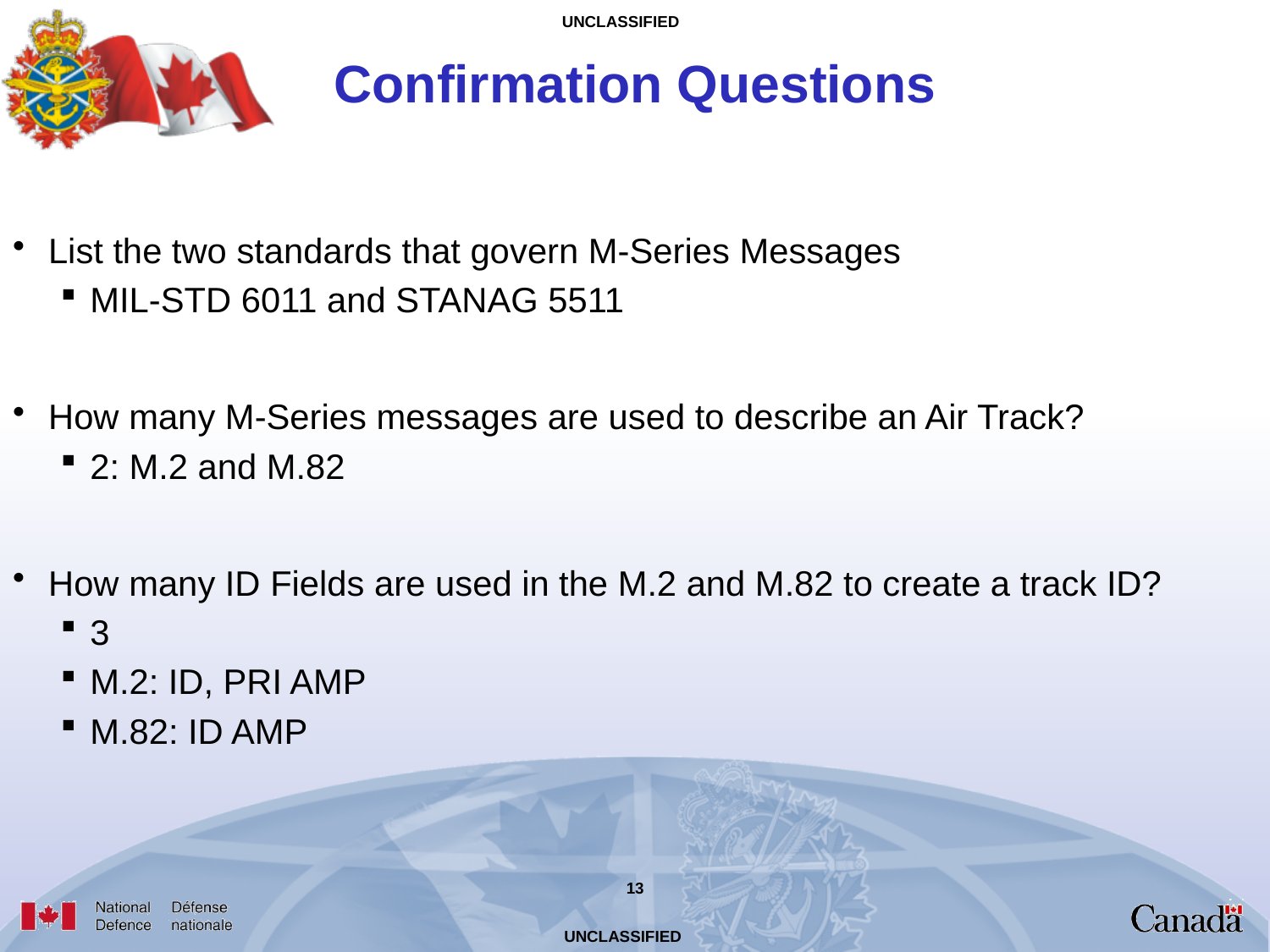

# Confirmation Questions
List the two standards that govern M-Series Messages
MIL-STD 6011 and STANAG 5511

How many M-Series messages are used to describe an Air Track?
2: M.2 and M.82

How many ID Fields are used in the M.2 and M.82 to create a track ID?
3
M.2: ID, PRI AMP
M.82: ID AMP